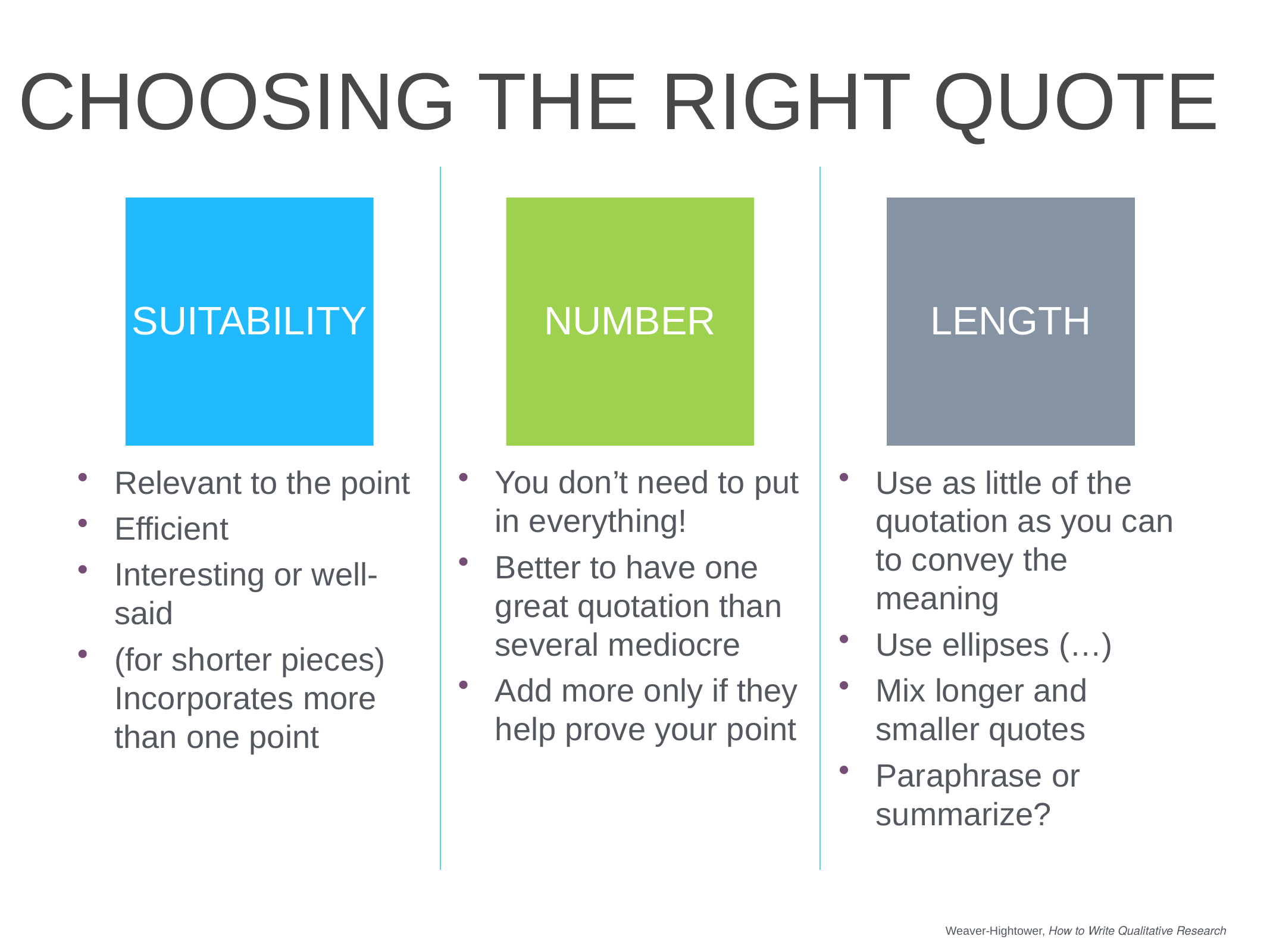

# CHOOSING THE RIGHT QUOTE

Suitability
Number
Length
Relevant to the point
Efficient
Interesting or well-said
(for shorter pieces) Incorporates more than one point
You don’t need to put in everything!
Better to have one great quotation than several mediocre
Add more only if they help prove your point
Use as little of the quotation as you can to convey the meaning
Use ellipses (…)
Mix longer and smaller quotes
Paraphrase or summarize?